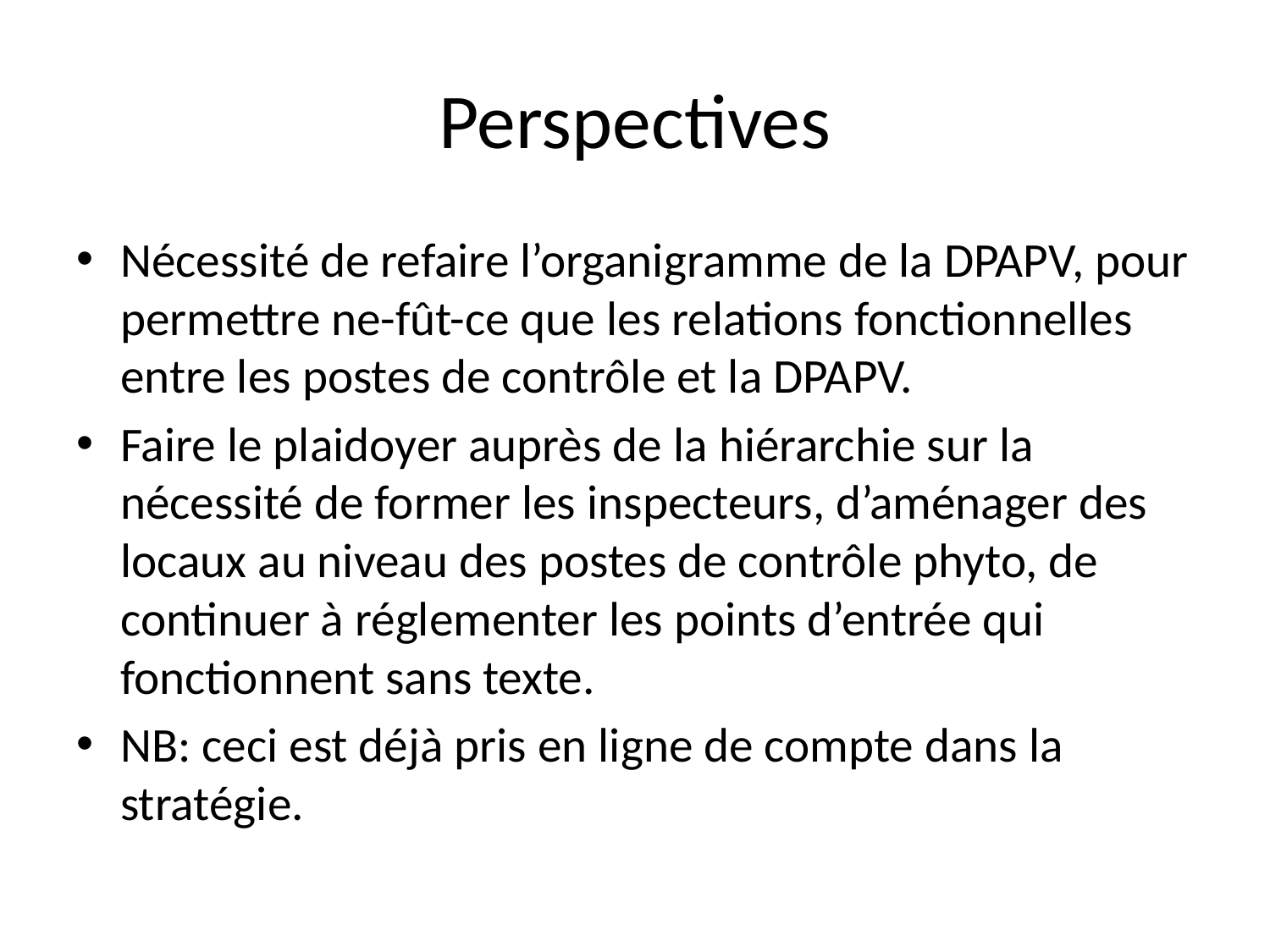

# Perspectives
Nécessité de refaire l’organigramme de la DPAPV, pour permettre ne-fût-ce que les relations fonctionnelles entre les postes de contrôle et la DPAPV.
Faire le plaidoyer auprès de la hiérarchie sur la nécessité de former les inspecteurs, d’aménager des locaux au niveau des postes de contrôle phyto, de continuer à réglementer les points d’entrée qui fonctionnent sans texte.
NB: ceci est déjà pris en ligne de compte dans la stratégie.